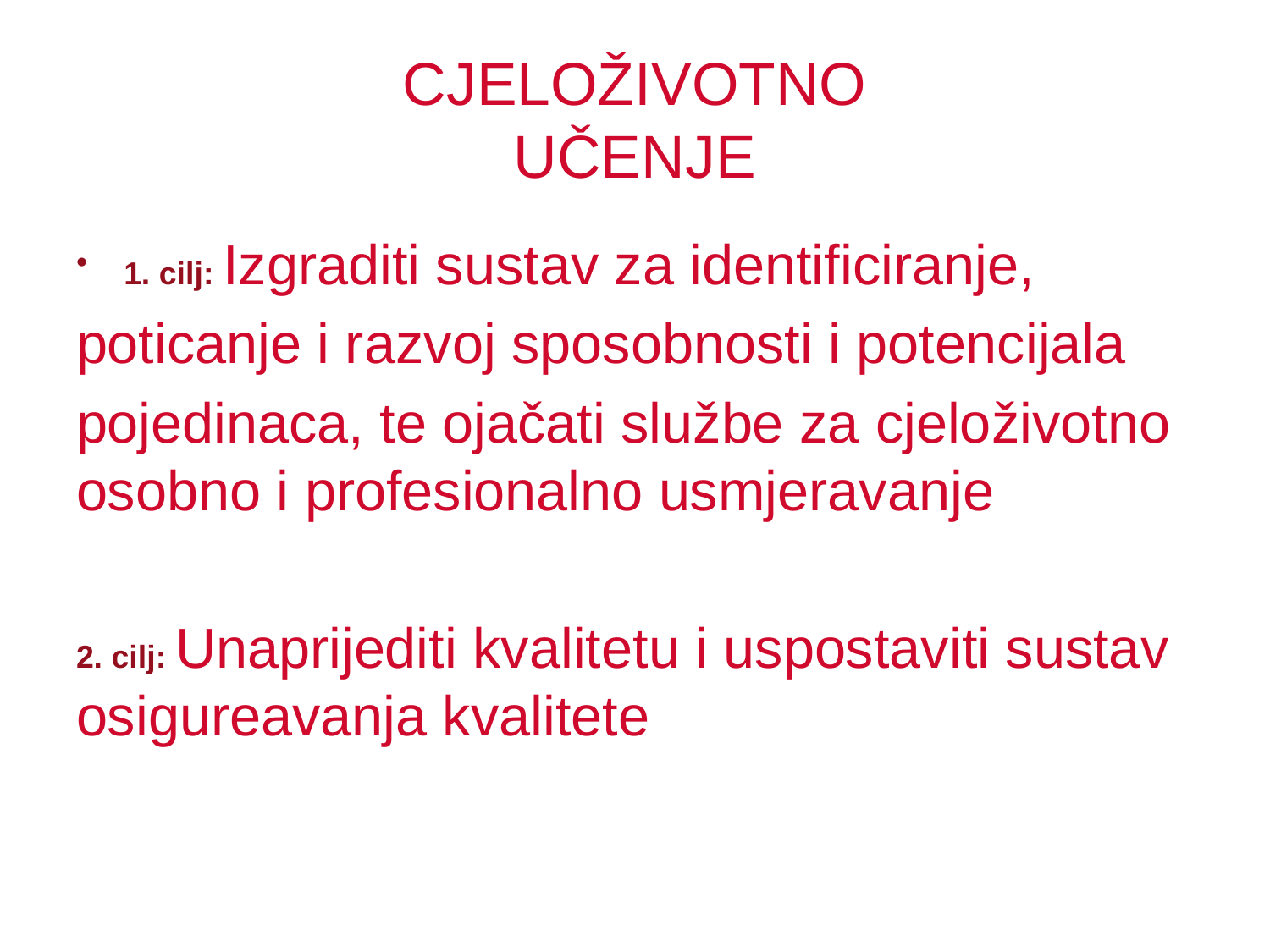

# CJELOŽIVOTNO UČENJE
1. cilj: Izgraditi sustav za identificiranje,
poticanje i razvoj sposobnosti i potencijala
pojedinaca, te ojačati službe za cjeloživotno osobno i profesionalno usmjeravanje

2. cilj: Unaprijediti kvalitetu i uspostaviti sustav osigureavanja kvalitete